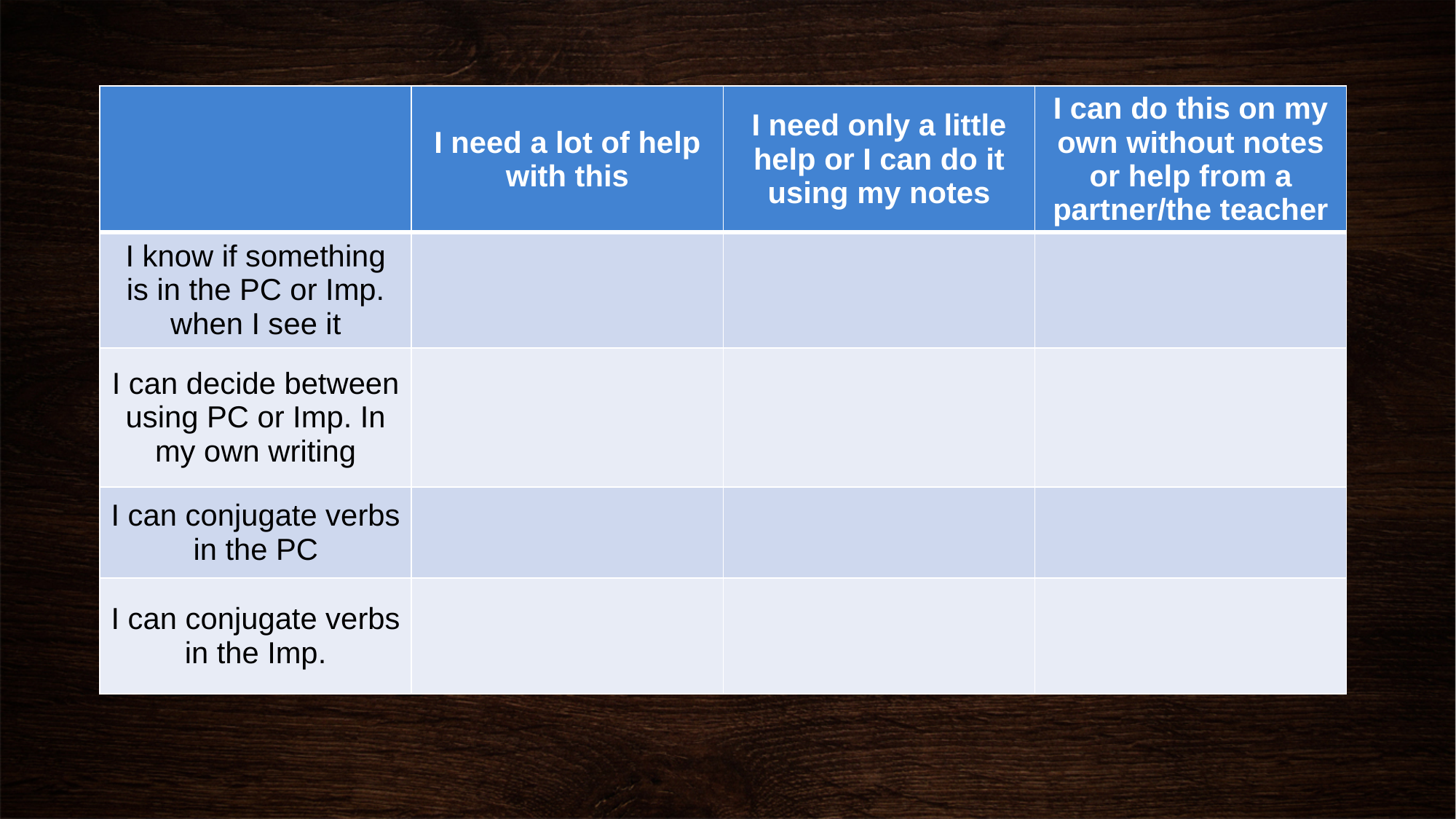

|  | I need a lot of help with this | I need only a little help or I can do it using my notes | I can do this on my own without notes or help from a partner/the teacher |
| --- | --- | --- | --- |
| I know if something is in the PC or Imp. when I see it |  |  |  |
| I can decide between using PC or Imp. In my own writing |  |  |  |
| I can conjugate verbs in the PC |  |  |  |
| I can conjugate verbs in the Imp. |  |  |  |